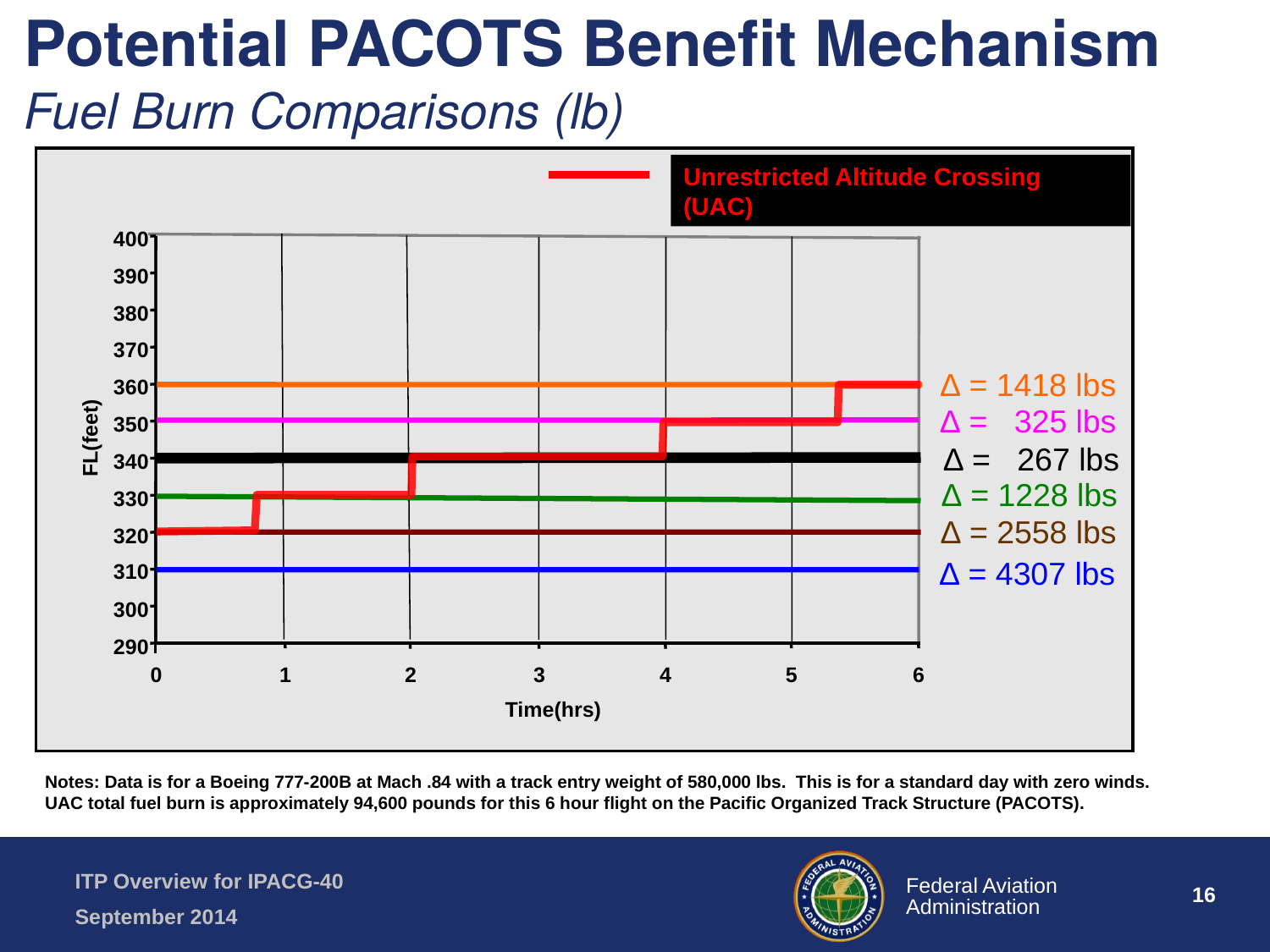

Potential PACOTS Benefit Mechanism
Fuel Burn Comparisons (lb)

Unrestricted Altitude Crossing (UAC)
400

390

380

370

360

350

FL(feet)
340

330

320

310

300

290

∆ = 1418 lbs

 ∆ =   325 lbs

∆ =   267 lbs

 ∆ = 1228 lbs

∆ = 2558 lbs

∆ = 4307 lbs

1
0
2
3
4
Time(hrs)

5
6
Notes: Data is for a Boeing 777-200B at Mach .84 with a track entry weight of 580,000 lbs.  This is for a standard day with zero winds.  UAC total fuel burn is approximately 94,600 pounds for this 6 hour flight on the Pacific Organized Track Structure (PACOTS).